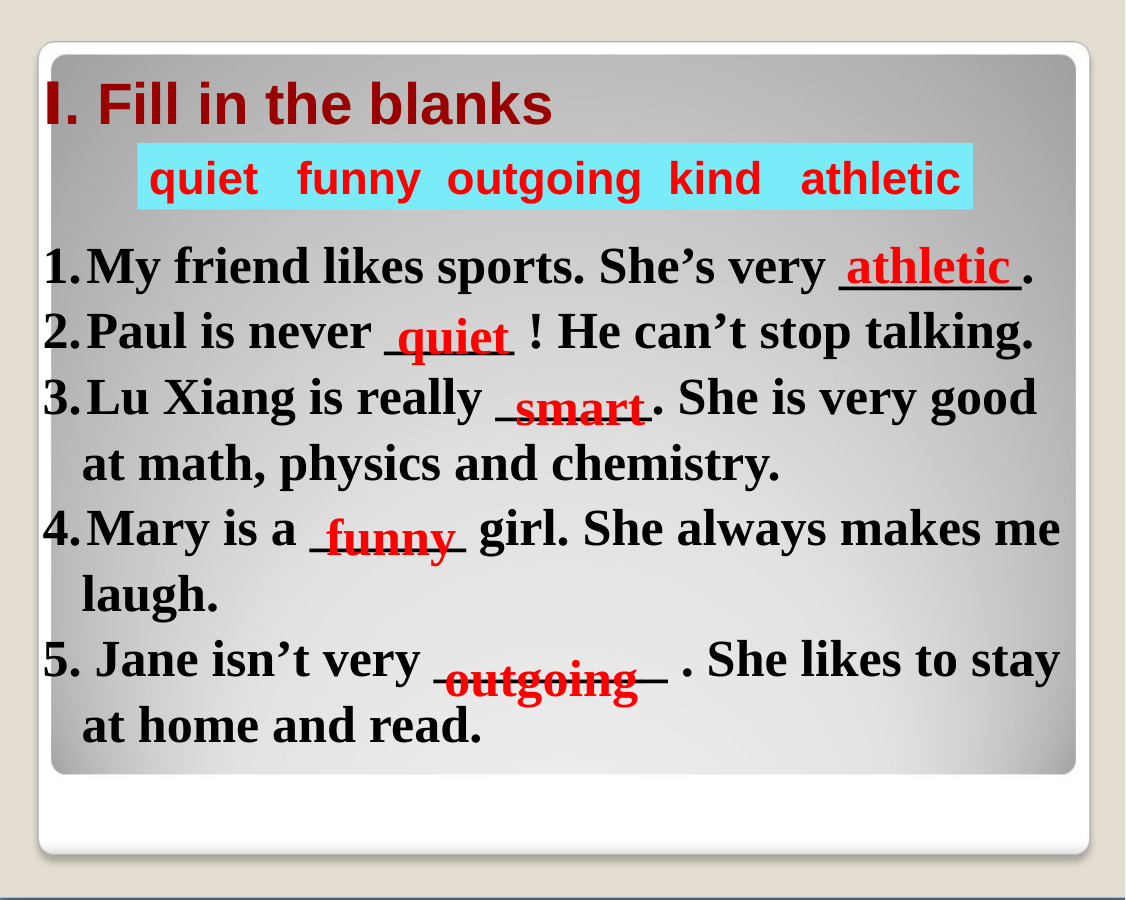

Ⅰ. Fill in the blanks
quiet   funny  outgoing  kind   athletic
athletic
My friend likes sports. She’s very _______.
Paul is never _____ ! He can’t stop talking.
Lu Xiang is really ______. She is very good
   at math, physics and chemistry.
Mary is a ______ girl. She always makes me
   laugh.
5. Jane isn’t very _________ . She likes to stay
   at home and read.
quiet
smart
funny
outgoing